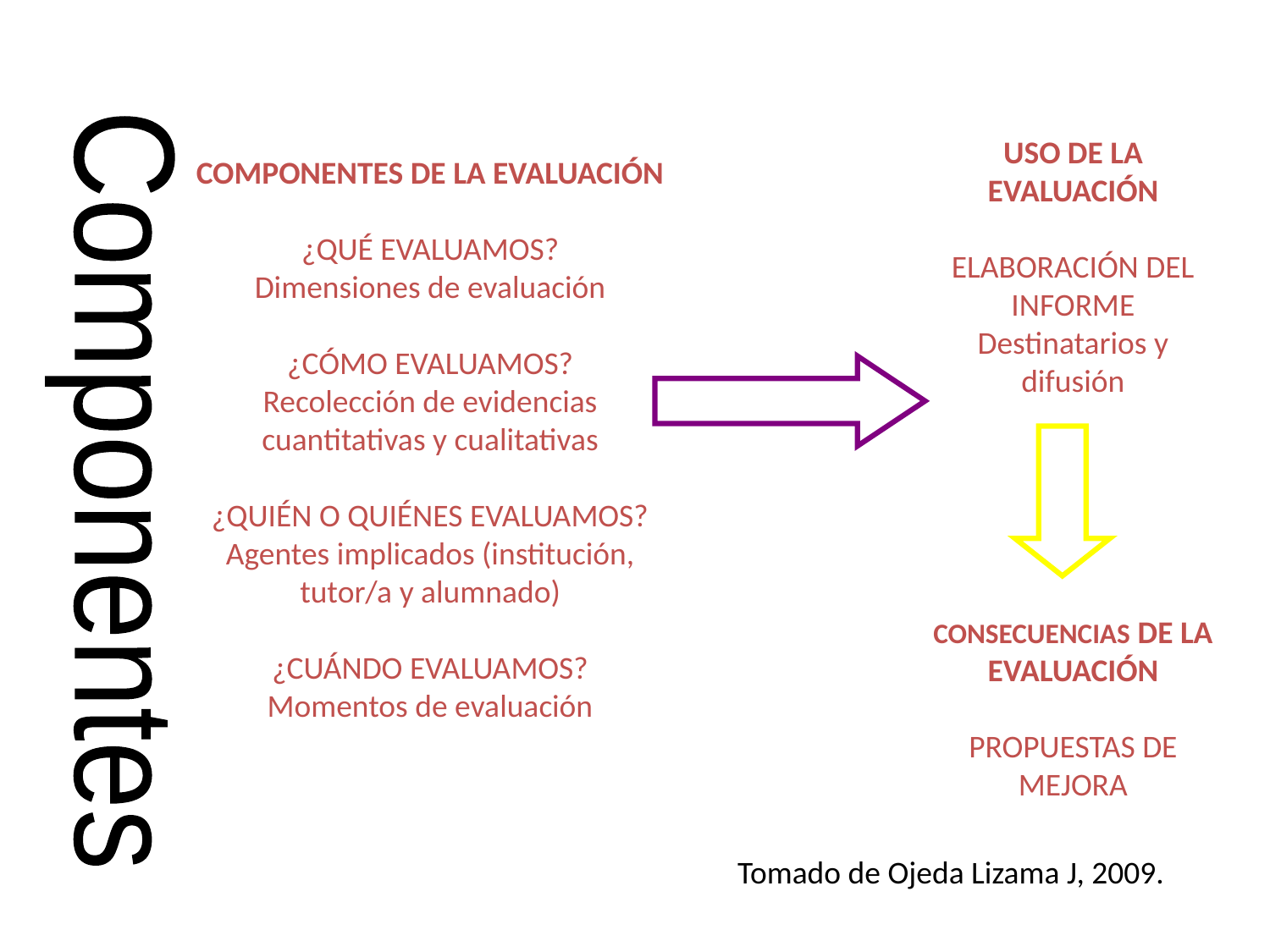

USO DE LA EVALUACIÓN

ELABORACIÓN DEL INFORME
Destinatarios y difusión

COMPONENTES DE LA EVALUACIÓN

¿QUÉ EVALUAMOS?
Dimensiones de evaluación

¿CÓMO EVALUAMOS?
Recolección de evidencias cuantitativas y cualitativas

¿QUIÉN O QUIÉNES EVALUAMOS?
Agentes implicados (institución, tutor/a y alumnado)

¿CUÁNDO EVALUAMOS?
Momentos de evaluación

Componentes

CONSECUENCIAS DE LA EVALUACIÓN

PROPUESTAS DE MEJORA
Tomado de Ojeda Lizama J, 2009.